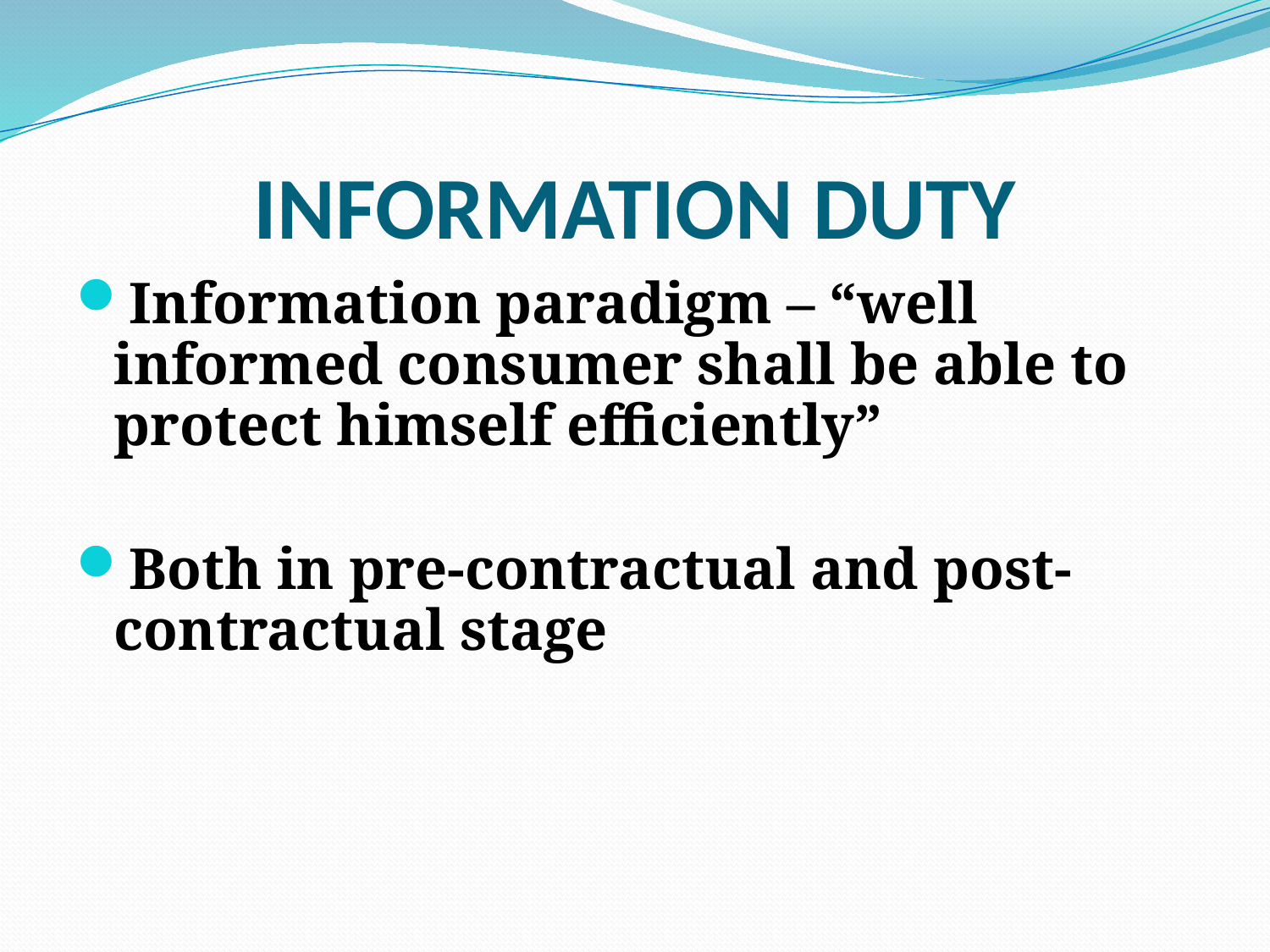

# INFORMATION DUTY
Information paradigm – “well informed consumer shall be able to protect himself efficiently”

Both in pre-contractual and post-contractual stage